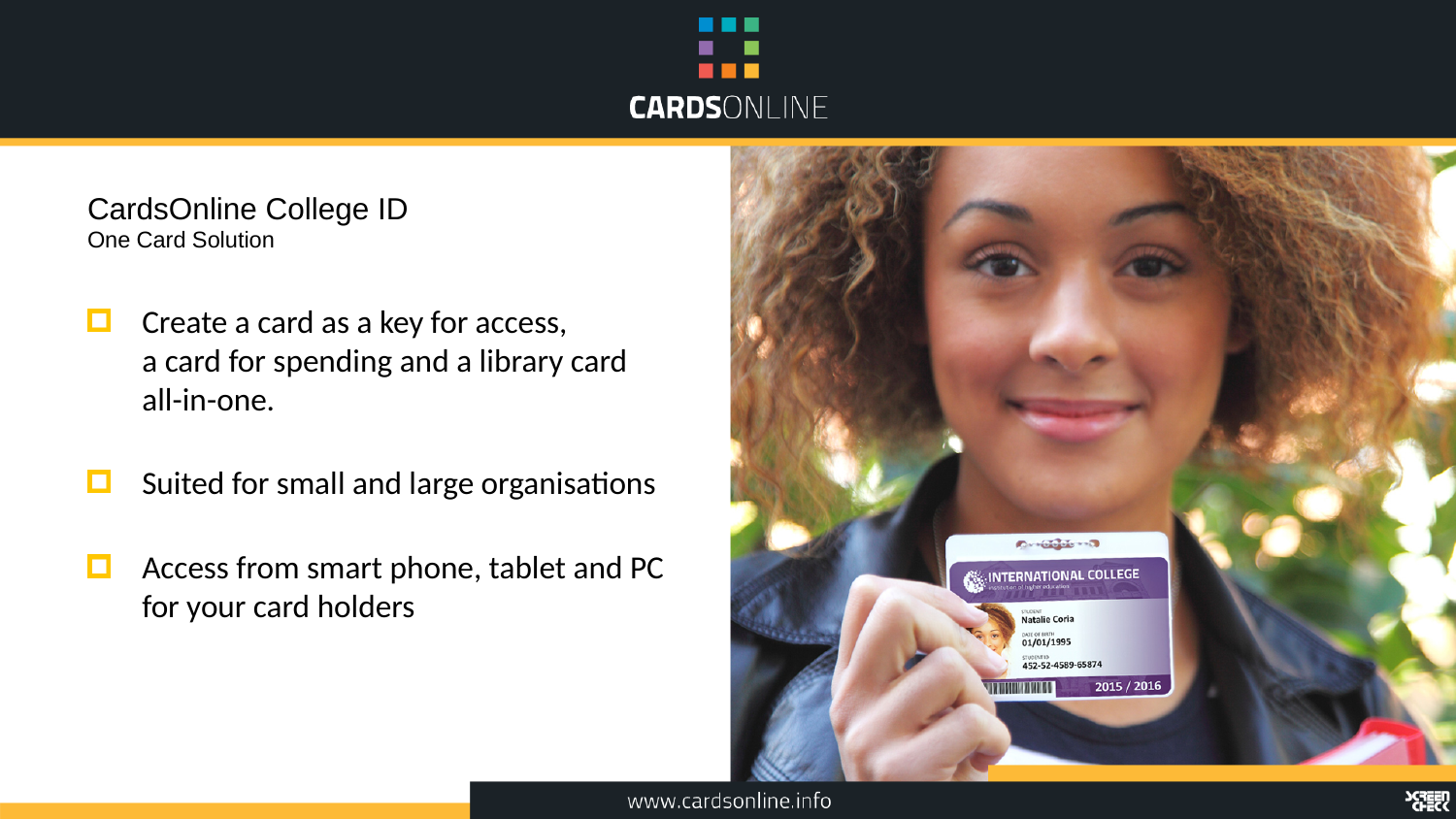

# CardsOnline College ID One Card Solution
Create a card as a key for access,
a card for spending and a library card
all-in-one.
Suited for small and large organisations
Access from smart phone, tablet and PC for your card holders